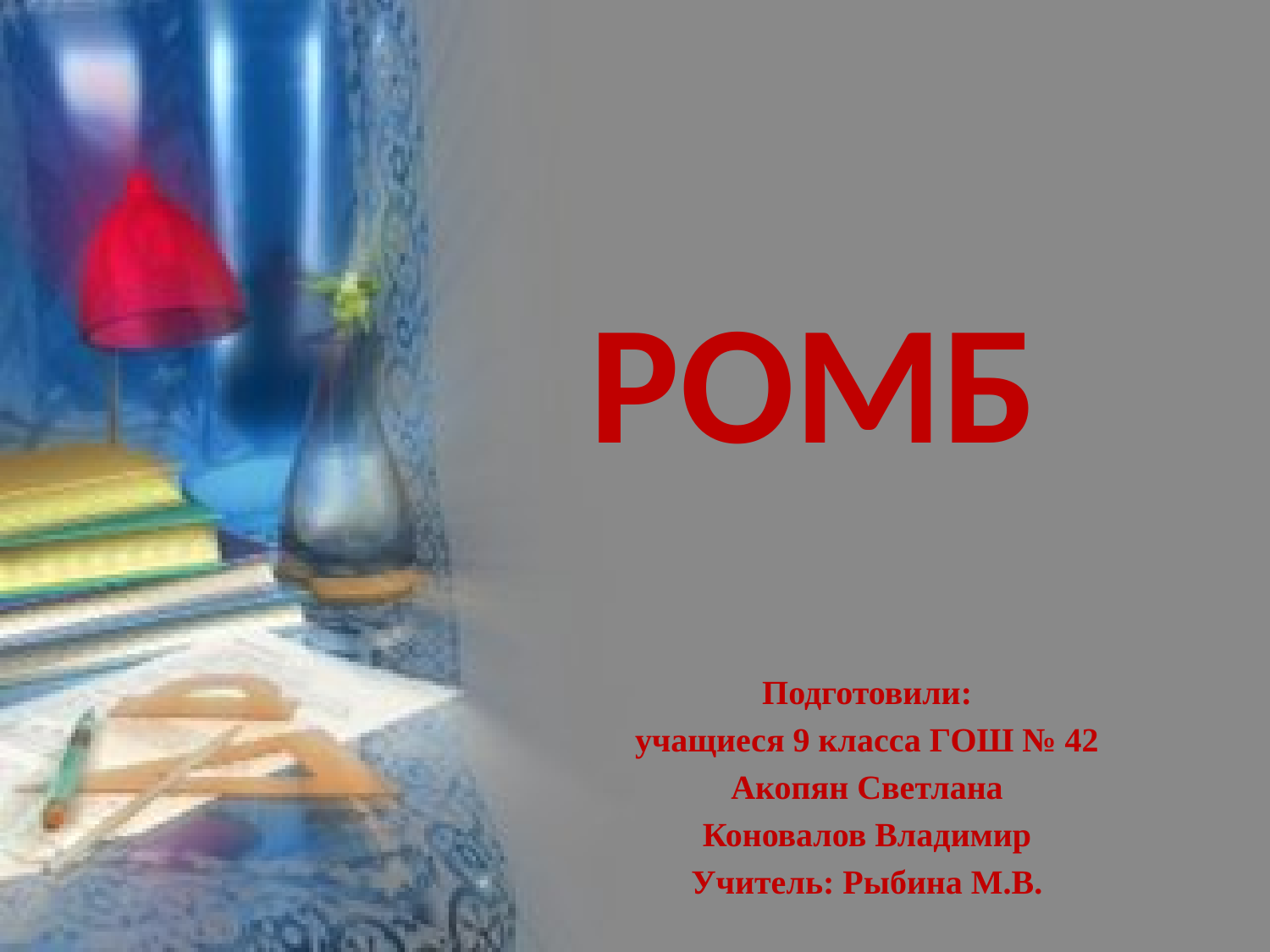

РОМБ
Подготовили:
учащиеся 9 класса ГОШ № 42
Акопян Светлана
Коновалов Владимир
Учитель: Рыбина М.В.